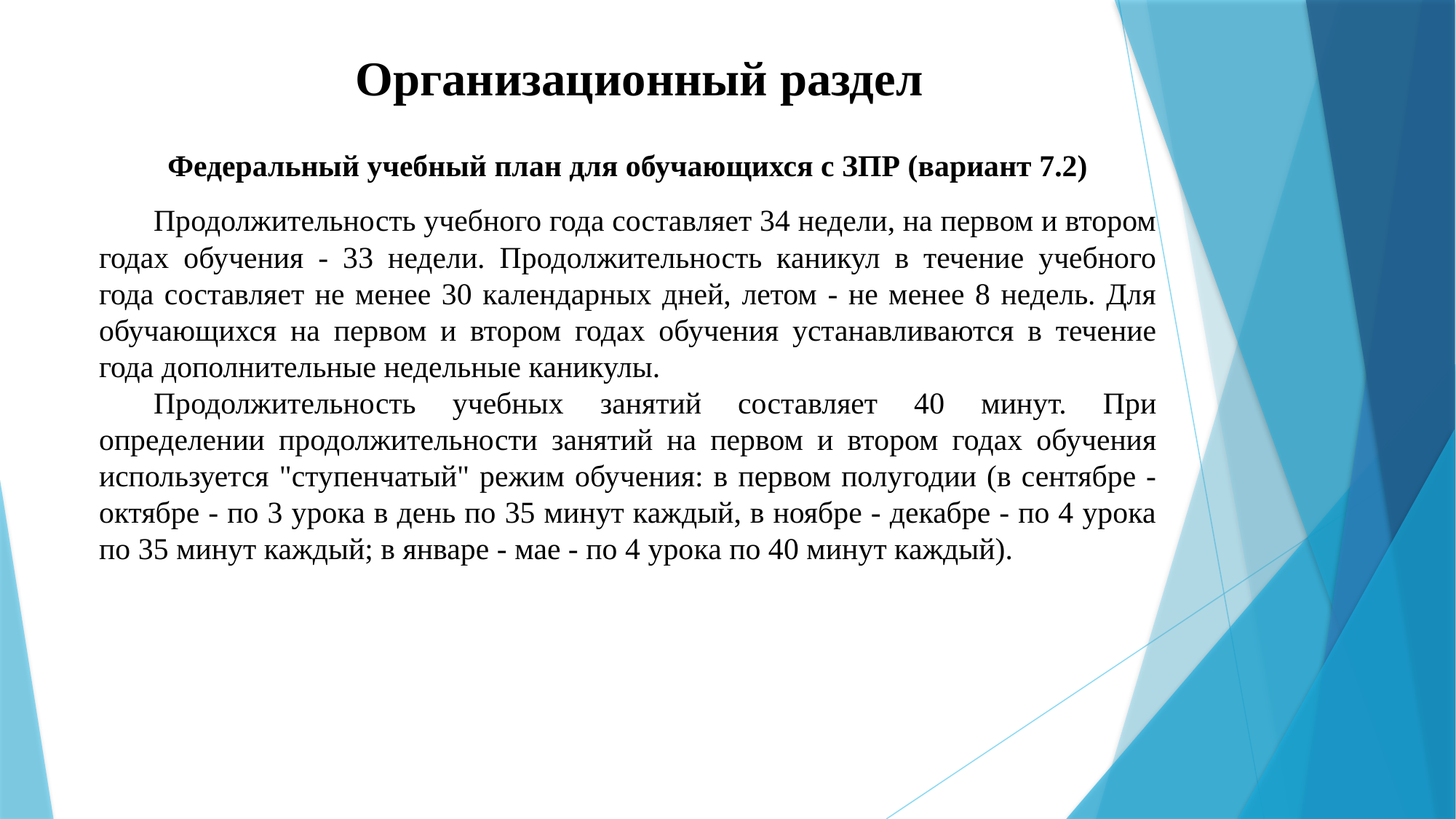

# Организационный раздел
Федеральный учебный план для обучающихся с ЗПР (вариант 7.2)
Продолжительность учебного года составляет 34 недели, на первом и втором годах обучения - 33 недели. Продолжительность каникул в течение учебного года составляет не менее 30 календарных дней, летом - не менее 8 недель. Для обучающихся на первом и втором годах обучения устанавливаются в течение года дополнительные недельные каникулы.
Продолжительность учебных занятий составляет 40 минут. При определении продолжительности занятий на первом и втором годах обучения используется "ступенчатый" режим обучения: в первом полугодии (в сентябре - октябре - по 3 урока в день по 35 минут каждый, в ноябре - декабре - по 4 урока по 35 минут каждый; в январе - мае - по 4 урока по 40 минут каждый).